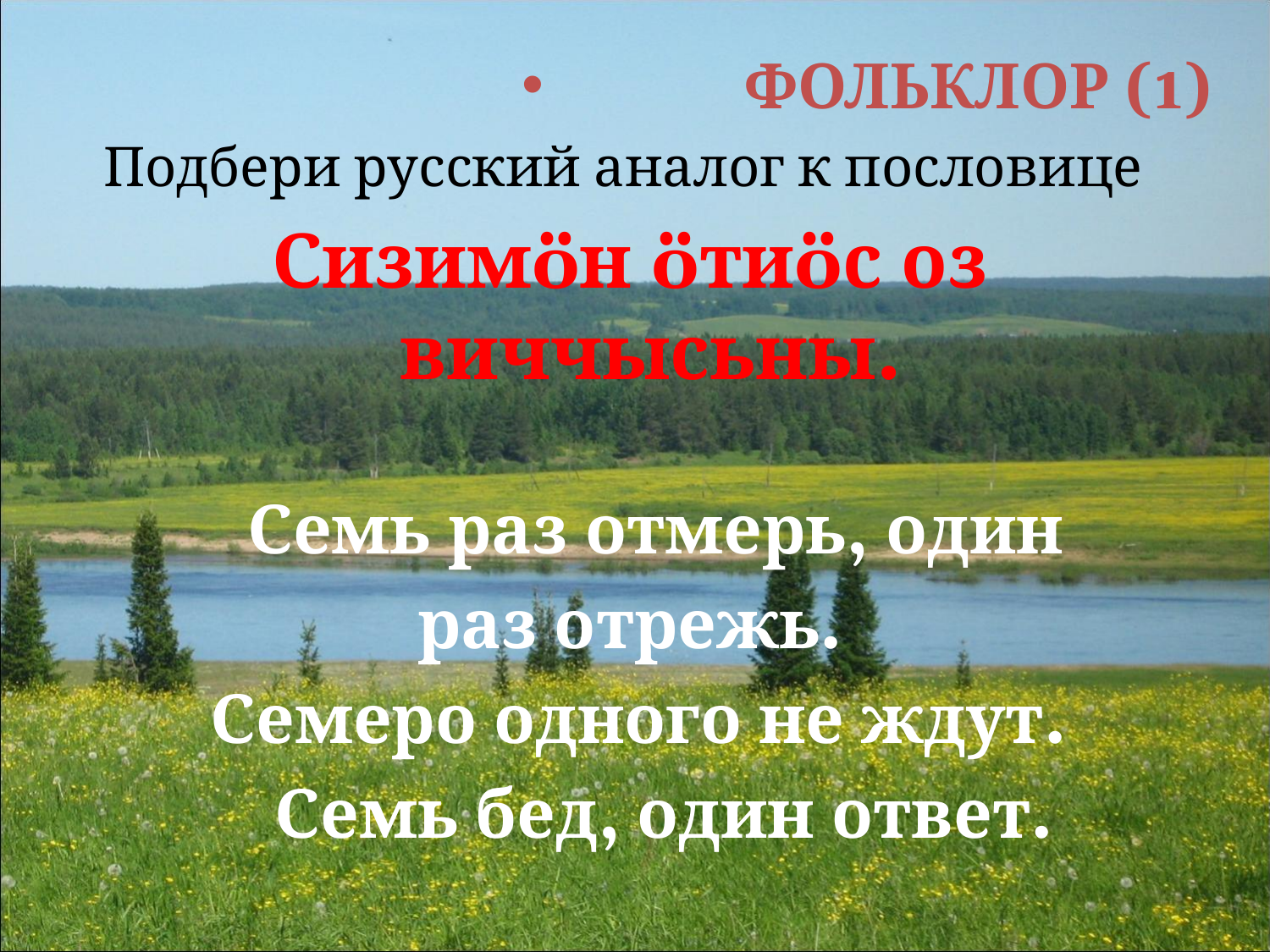

ФОЛЬКЛОР (1)
Подбери русский аналог к пословице
Сизимöн öтиöс оз виччысьны.

   Семь раз отмерь, один
раз отрежь.
 Семеро одного не ждут.
    Семь бед, один ответ.